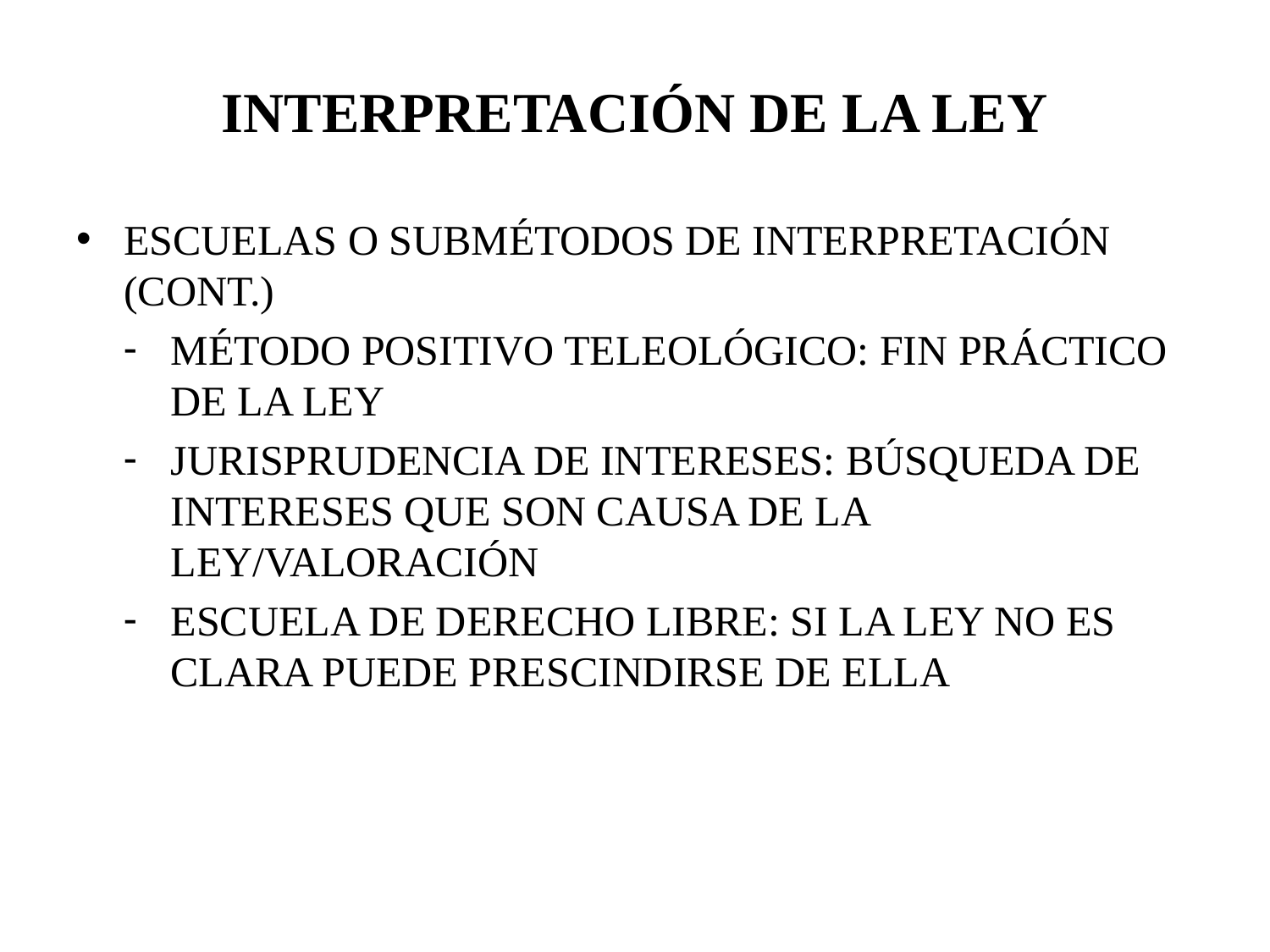

# INTERPRETACIÓN DE LA LEY
ESCUELAS O SUBMÉTODOS DE INTERPRETACIÓN (CONT.)
MÉTODO POSITIVO TELEOLÓGICO: FIN PRÁCTICO DE LA LEY
JURISPRUDENCIA DE INTERESES: BÚSQUEDA DE INTERESES QUE SON CAUSA DE LA LEY/VALORACIÓN
ESCUELA DE DERECHO LIBRE: SI LA LEY NO ES CLARA PUEDE PRESCINDIRSE DE ELLA